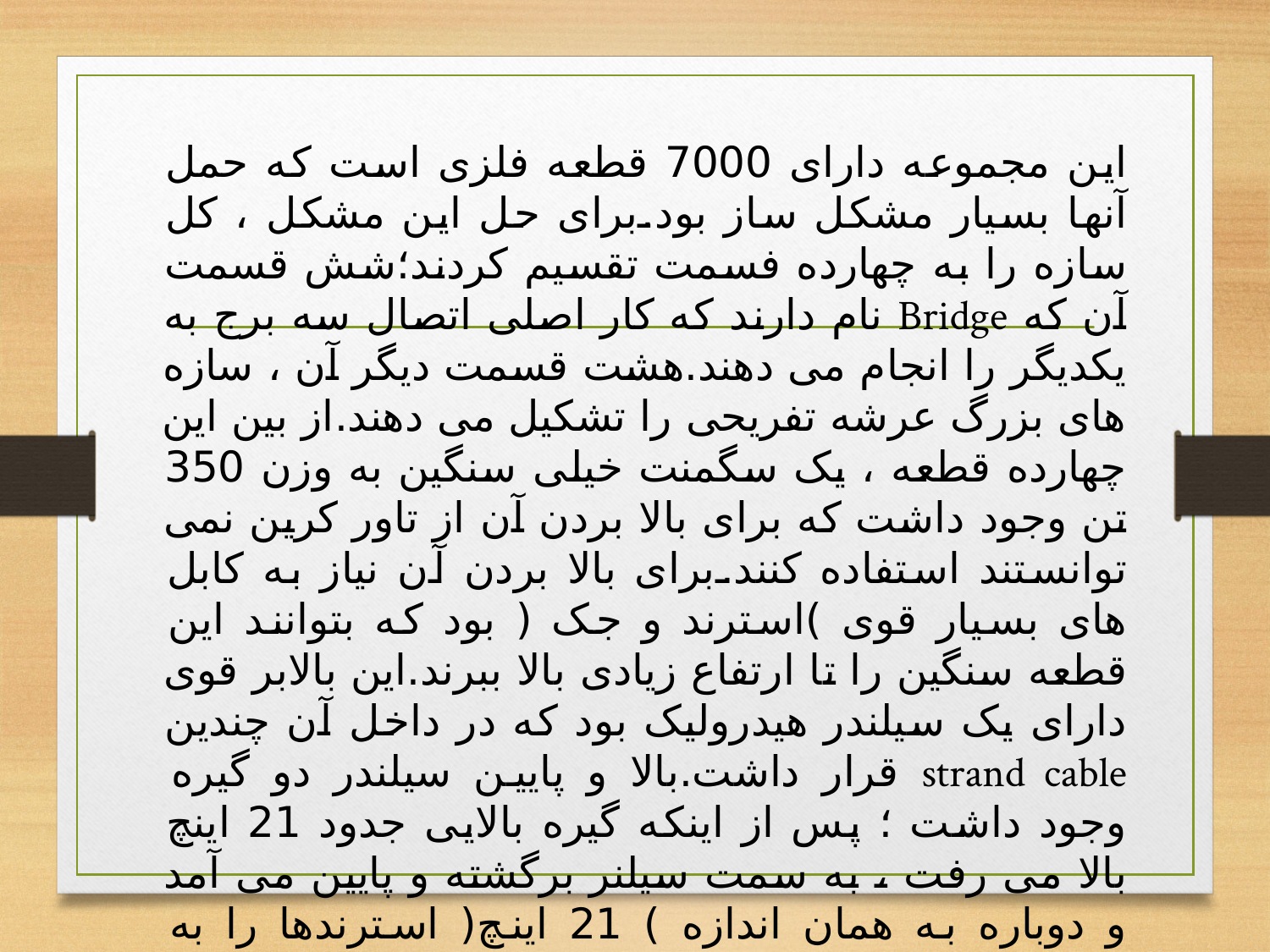

این مجموعه دارای 7000 قطعه فلزی است که حمل آنها بسیار مشکل ساز بود.برای حل این مشکل ، کل سازه را به چهارده فسمت تقسیم کردند؛شش قسمت آن که Bridge نام دارند که کار اصلی اتصال سه برج به یکدیگر را انجام می دهند.هشت قسمت دیگر آن ، سازه های بزرگ عرشه تفریحی را تشکیل می دهند.از بین این چهارده قطعه ، یک سگمنت خیلی سنگین به وزن 350 تن وجود داشت که برای بالا بردن آن از تاور کرین نمی توانستند استفاده کنند.برای بالا بردن آن نیاز به کابل های بسیار قوی )استرند و جک ( بود که بتوانند این قطعه سنگین را تا ارتفاع زیادی بالا ببرند.این بالابر قوی دارای یک سیلندر هیدرولیک بود که در داخل آن چندین strand cable قرار داشت.بالا و پایین سیلندر دو گیره وجود داشت ؛ پس از اینکه گیره بالایی جدود 21 اینچ بالا می رفت ، به سمت سیلنر برگشته و پایین می آمد و دوباره به همان اندازه ) 21 اینچ( استرندها را به سمت بالا می کشید.